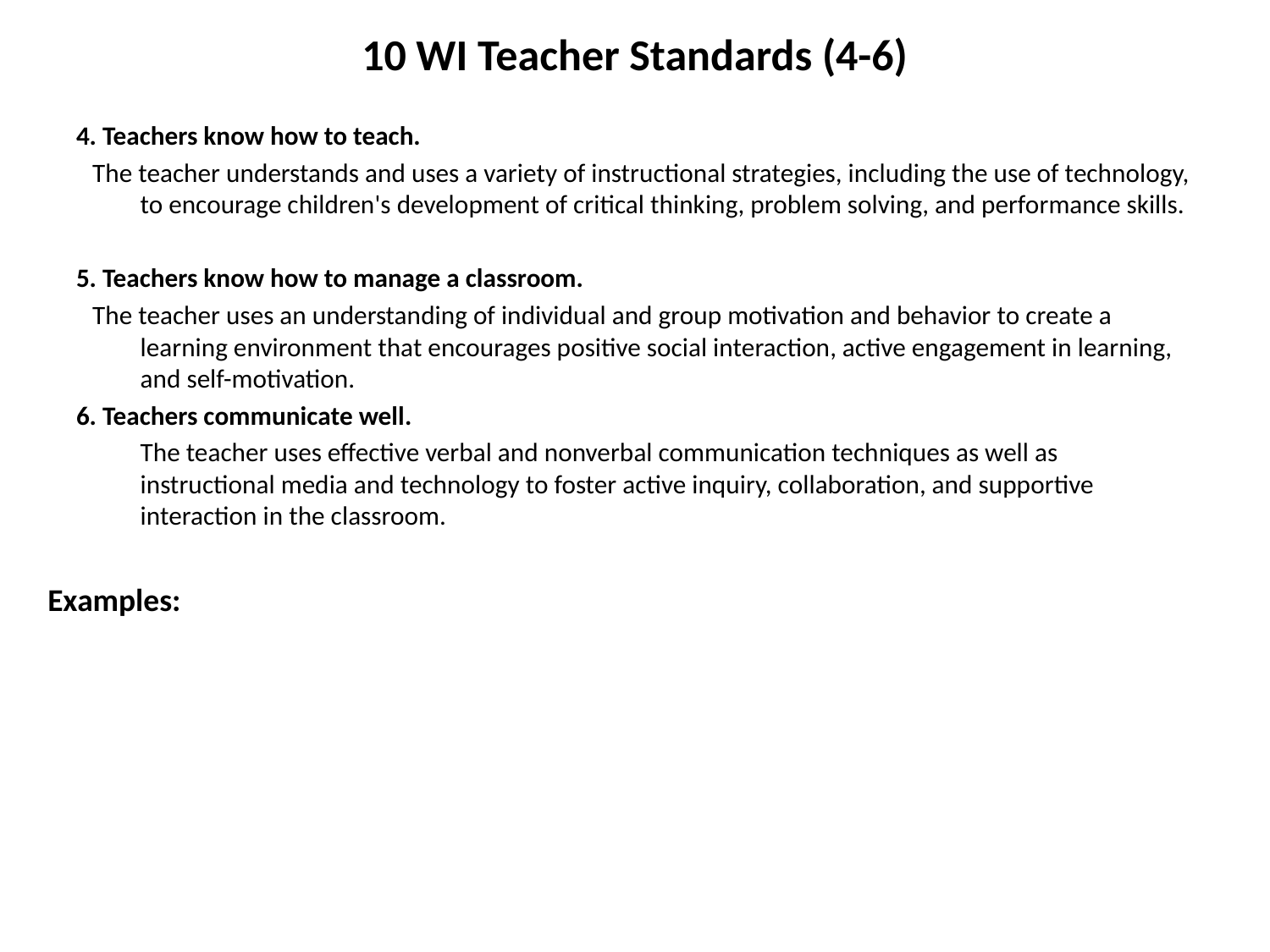

# 10 WI Teacher Standards (4-6)
4. Teachers know how to teach.
The teacher understands and uses a variety of instructional strategies, including the use of technology, to encourage children's development of critical thinking, problem solving, and performance skills.

5. Teachers know how to manage a classroom.
The teacher uses an understanding of individual and group motivation and behavior to create a learning environment that encourages positive social interaction, active engagement in learning, and self-motivation.
6. Teachers communicate well.
The teacher uses effective verbal and nonverbal communication techniques as well as instructional media and technology to foster active inquiry, collaboration, and supportive interaction in the classroom.
Examples: